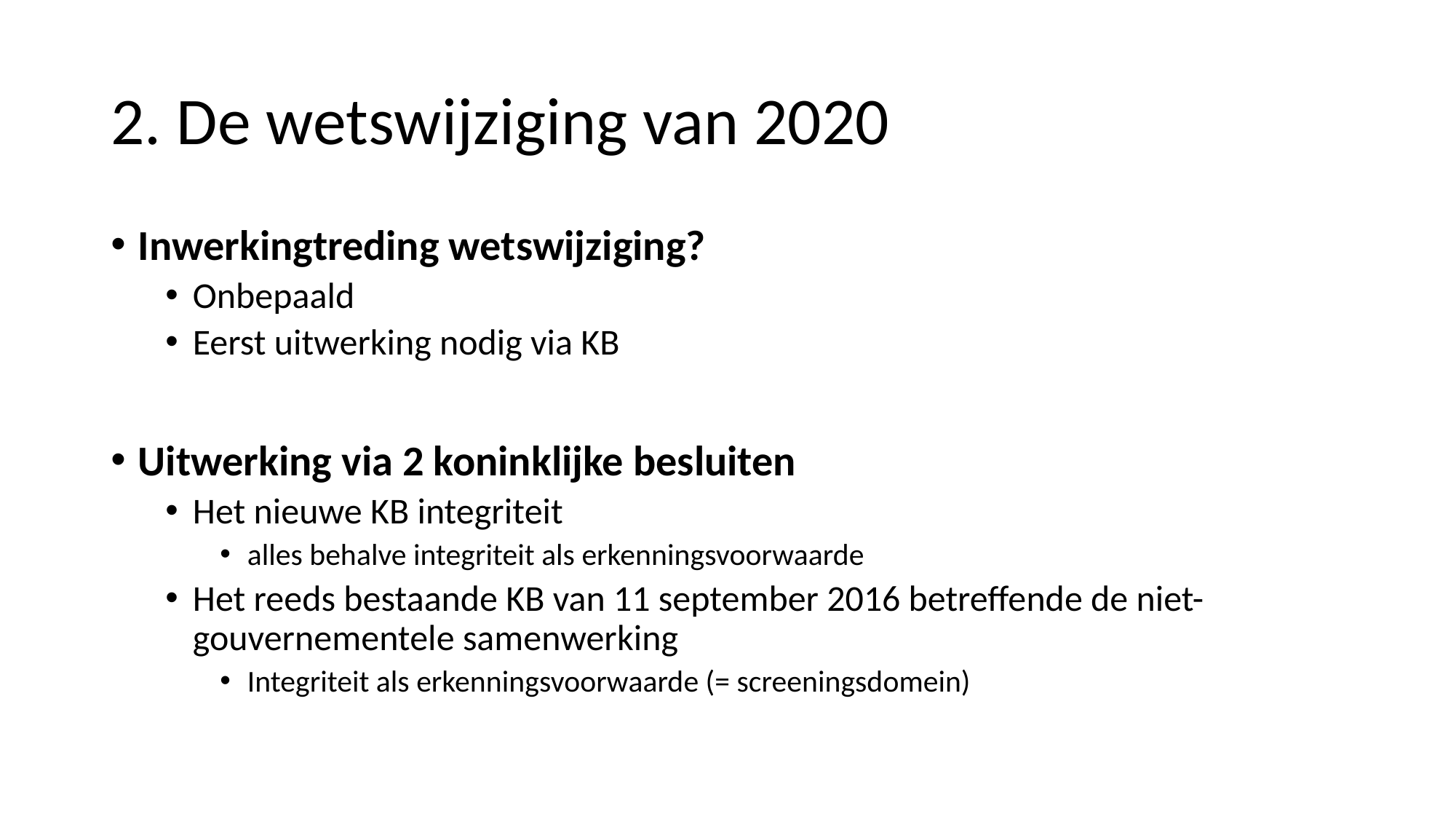

# 2. De wetswijziging van 2020
Inwerkingtreding wetswijziging?
Onbepaald
Eerst uitwerking nodig via KB

Uitwerking via 2 koninklijke besluiten
Het nieuwe KB integriteit
alles behalve integriteit als erkenningsvoorwaarde
Het reeds bestaande KB van 11 september 2016 betreffende de niet-gouvernementele samenwerking
Integriteit als erkenningsvoorwaarde (= screeningsdomein)